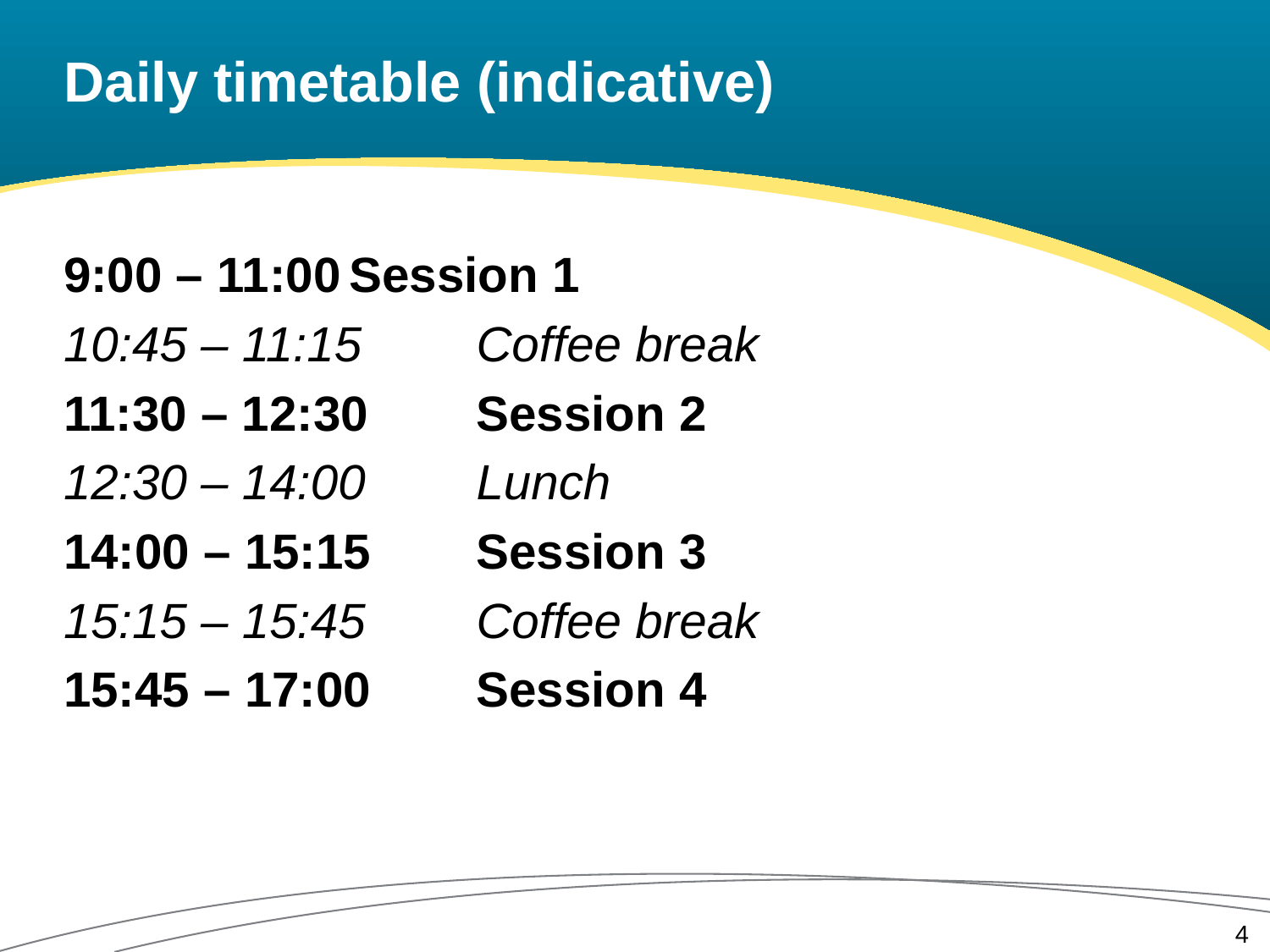

# Daily timetable (indicative)
9:00 – 11:00	Session 1
10:45 – 11:15	Coffee break
11:30 – 12:30	Session 2
12:30 – 14:00	Lunch
14:00 – 15:15	Session 3
15:15 – 15:45	Coffee break
15:45 – 17:00	Session 4
4